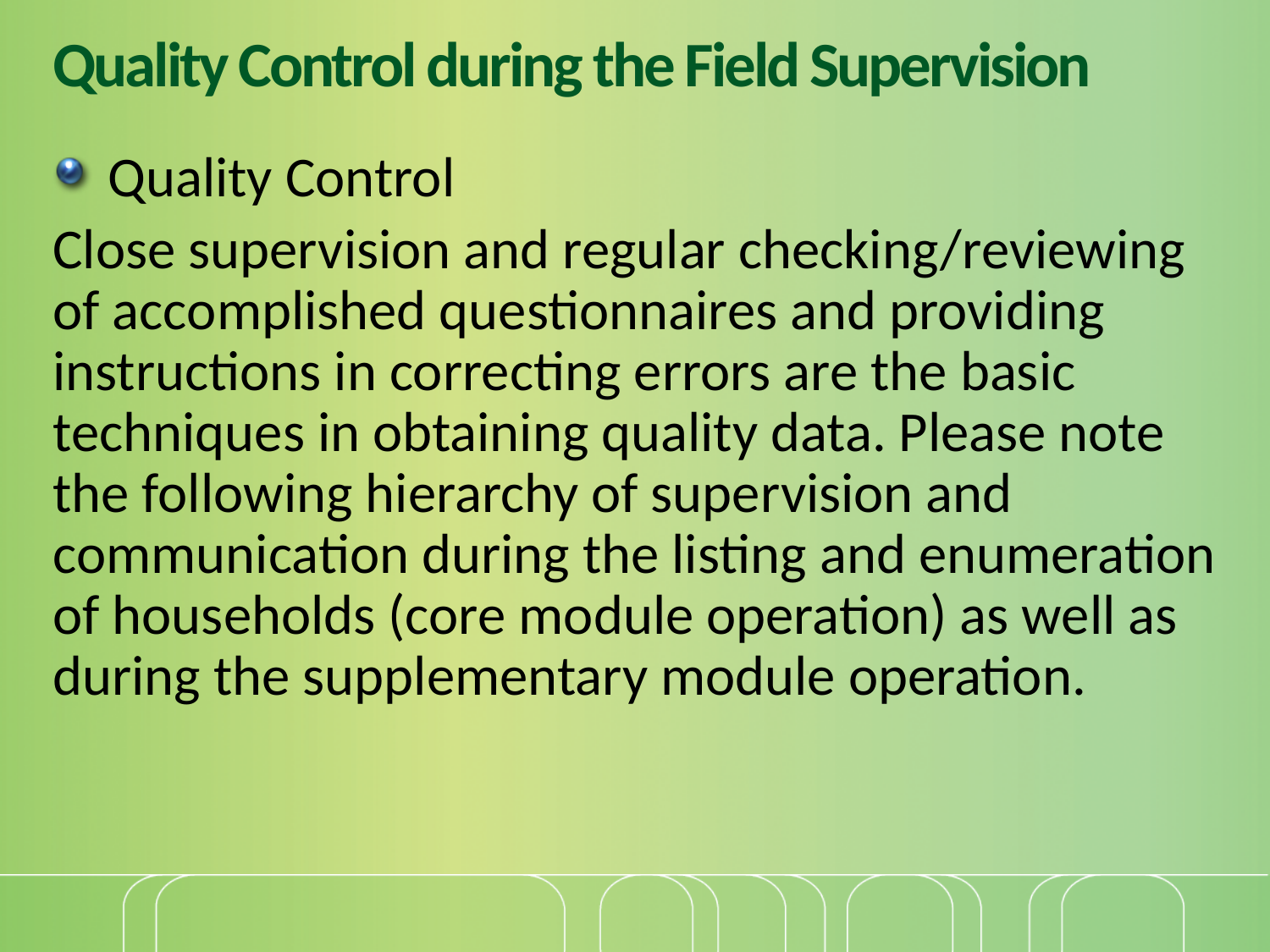

# Quality Control during the Field Supervision
Quality Control
Close supervision and regular checking/reviewing of accomplished questionnaires and providing instructions in correcting errors are the basic techniques in obtaining quality data. Please note the following hierarchy of supervision and communication during the listing and enumeration of households (core module operation) as well as during the supplementary module operation.